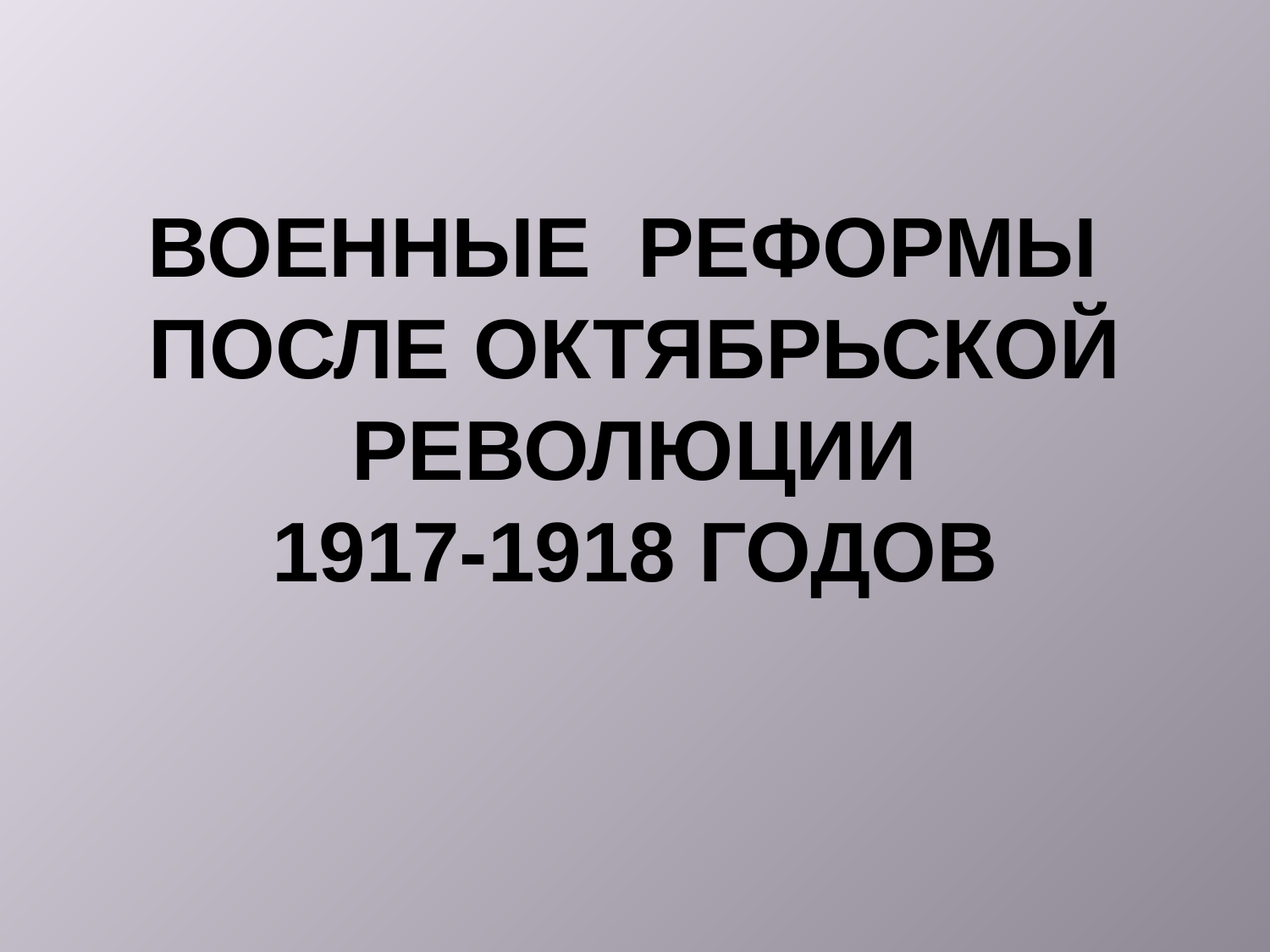

ВОЕННЫЕ  РЕФОРМЫ
ПОСЛЕ ОКТЯБРЬСКОЙ РЕВОЛЮЦИИ
1917-1918 ГОДОВ